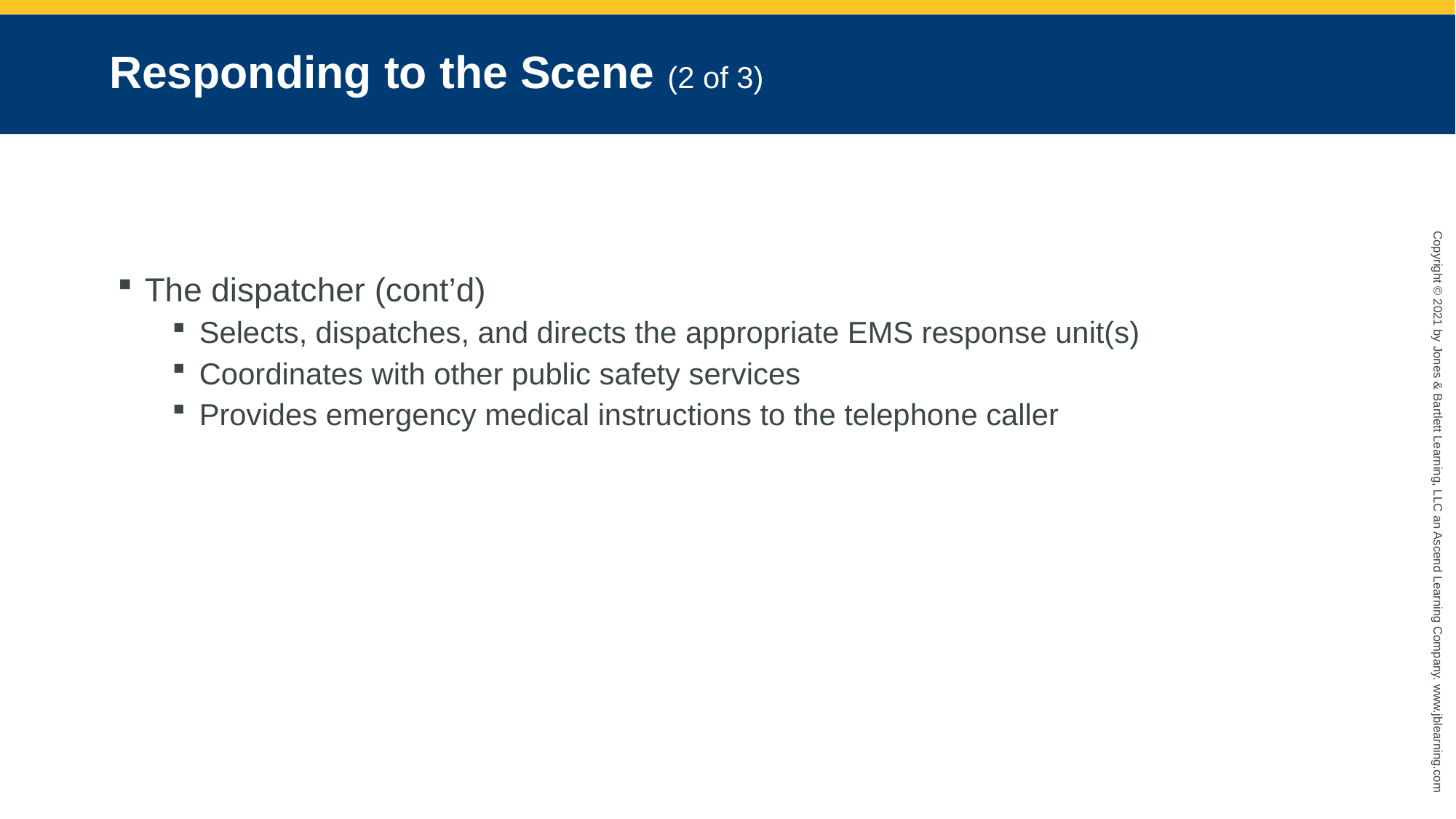

# Responding to the Scene (2 of 3)
The dispatcher (cont’d)
Selects, dispatches, and directs the appropriate EMS response unit(s)
Coordinates with other public safety services
Provides emergency medical instructions to the telephone caller